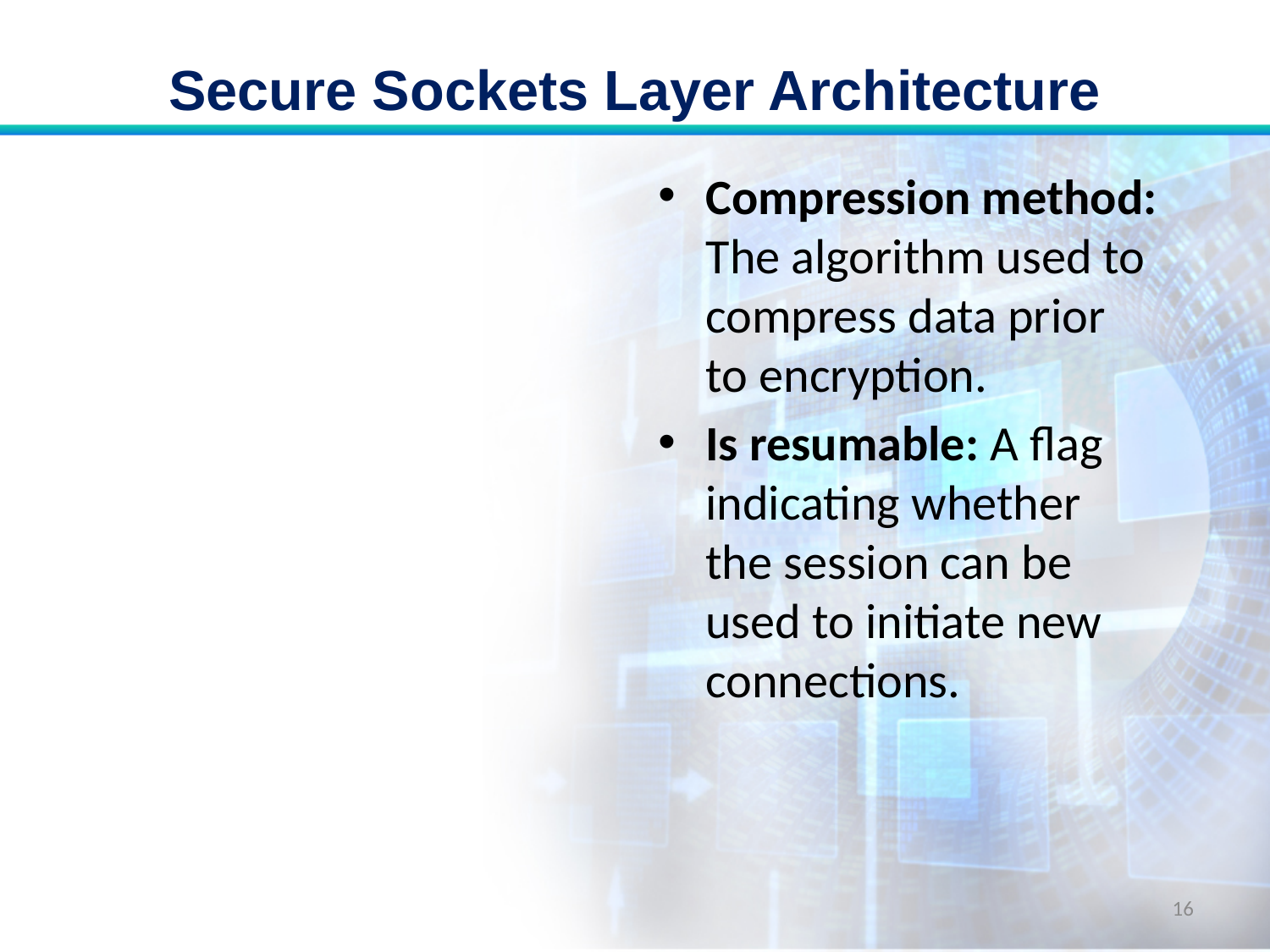

# Secure Sockets Layer Architecture
Compression method: The algorithm used to compress data prior to encryption.
Is resumable: A flag indicating whether the session can be used to initiate new connections.
16